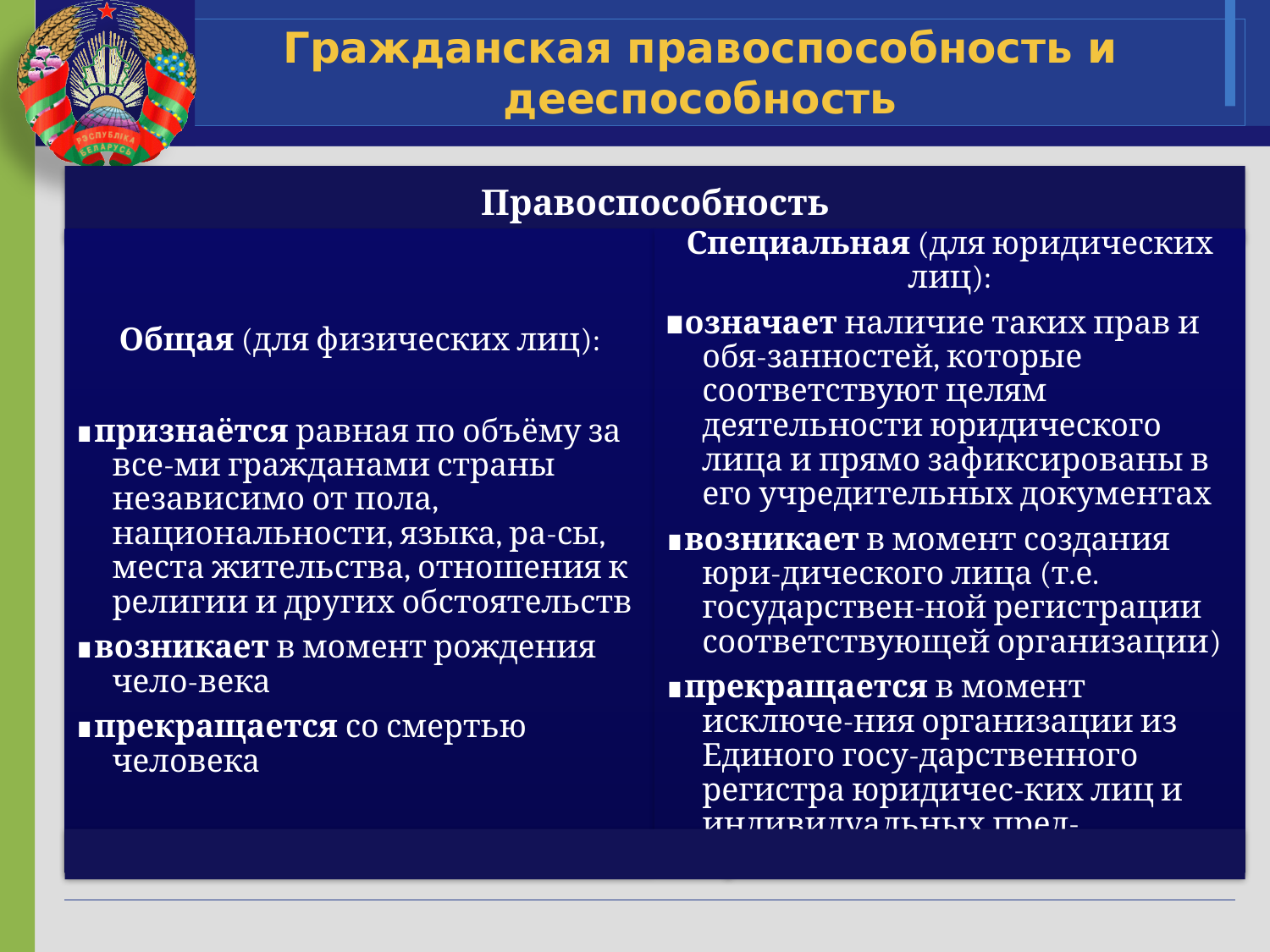

# Гражданская правоспособность и дееспособность
Правоспособность
Общая (для физических лиц):

∎признаётся равная по объёму за все-ми гражданами страны независимо от пола, национальности, языка, ра-сы, места жительства, отношения к религии и других обстоятельств
∎возникает в момент рождения чело-века
∎прекращается со смертью человека
Специальная (для юридических лиц):
∎означает наличие таких прав и обя-занностей, которые соответствуют целям деятельности юридического лица и прямо зафиксированы в его учредительных документах
∎возникает в момент создания юри-дического лица (т.е. государствен-ной регистрации соответствующей организации)
∎прекращается в момент исключе-ния организации из Единого госу-дарственного регистра юридичес-ких лиц и индивидуальных пред-принимателей